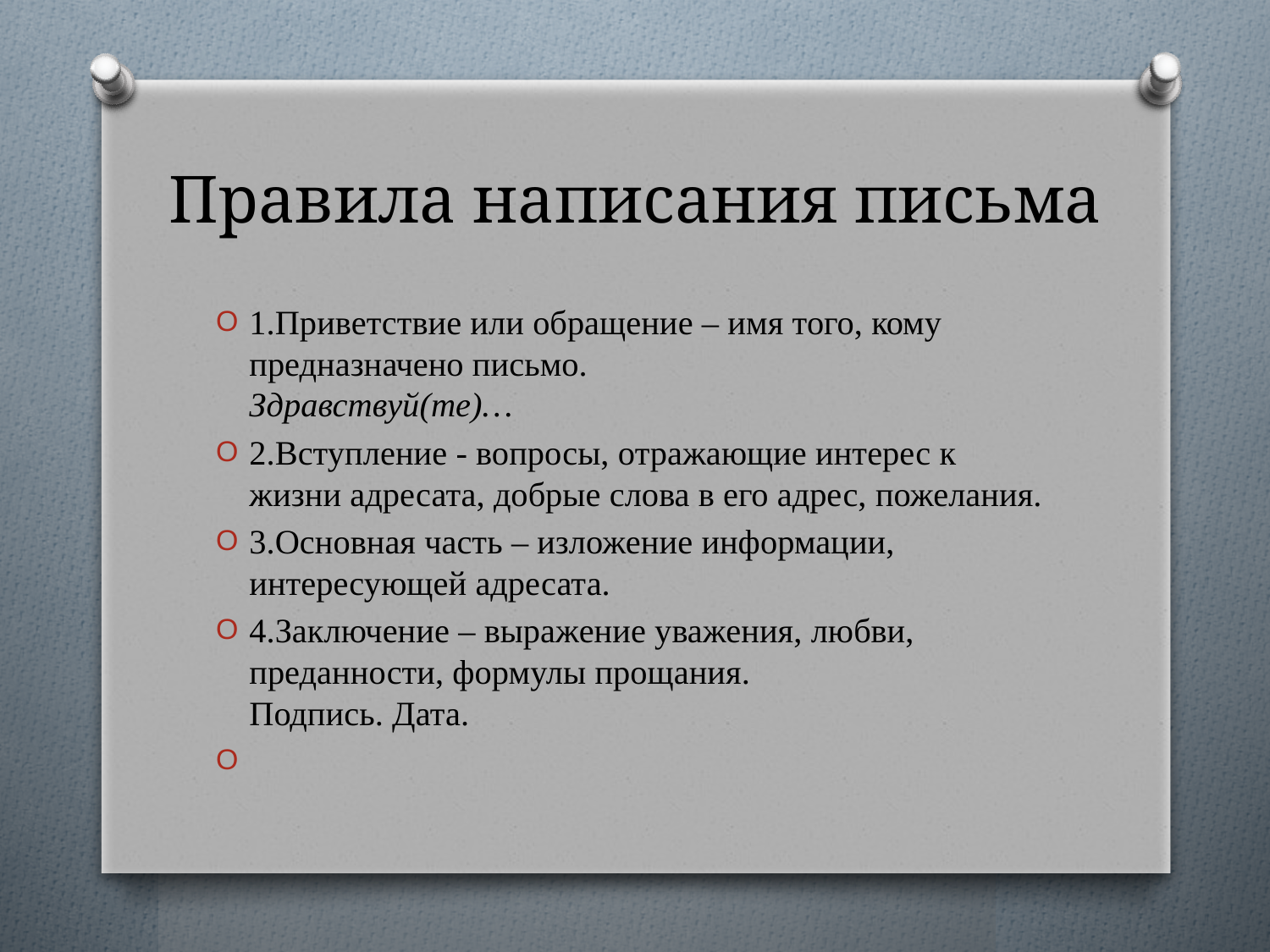

# Правила написания письма
1.Приветствие или обращение – имя того, кому предназначено письмо.
Здравствуй(те)…
2.Вступление - вопросы, отражающие интерес к жизни адресата, добрые слова в его адрес, пожелания.
3.Основная часть – изложение информации, интересующей адресата.
4.Заключение – выражение уважения, любви, преданности, формулы прощания.
Подпись. Дата.